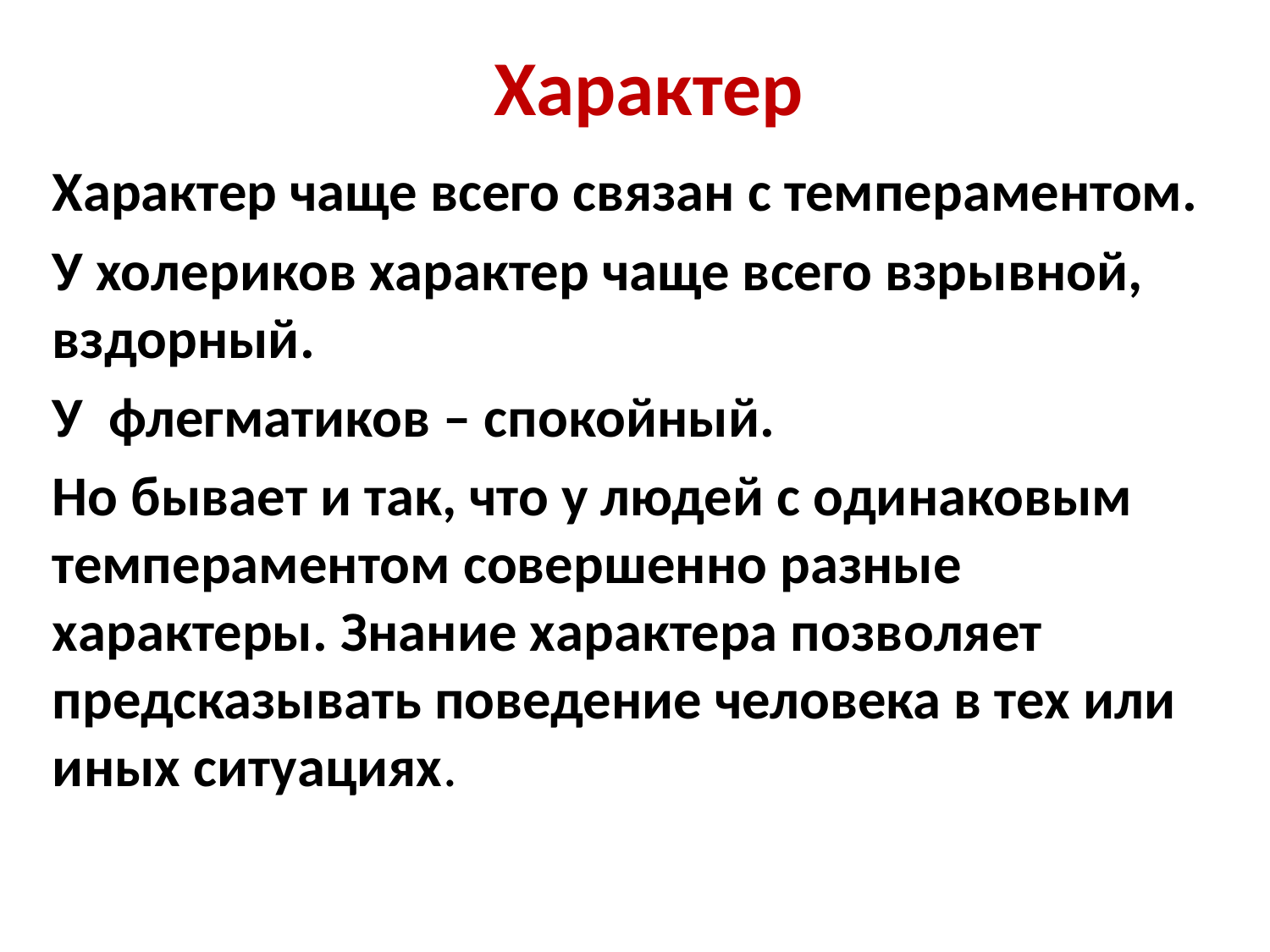

# Характер
Характер чаще всего связан с темпераментом.
У холериков характер чаще всего взрывной, вздорный.
У  флегматиков – спокойный.
Но бывает и так, что у людей с одинаковым темпераментом совершенно разные характеры. Знание характера позволяет предсказывать поведение человека в тех или иных ситуациях.